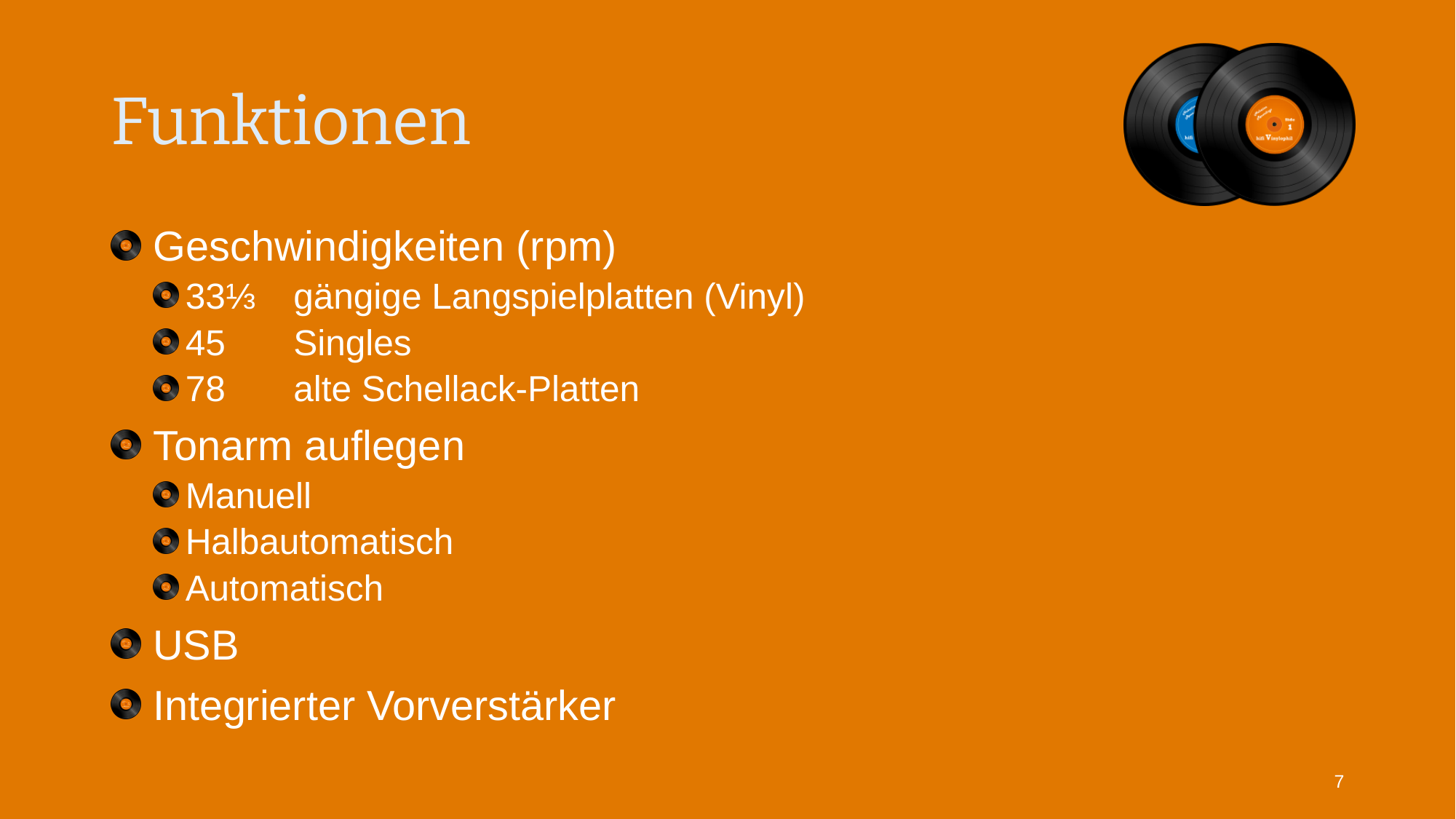

# Funktionen
Geschwindigkeiten (rpm)
33⅓	gängige Langspielplatten (Vinyl)
45	Singles
78	alte Schellack-Platten
Tonarm auflegen
Manuell
Halbautomatisch
Automatisch
USB
Integrierter Vorverstärker
7